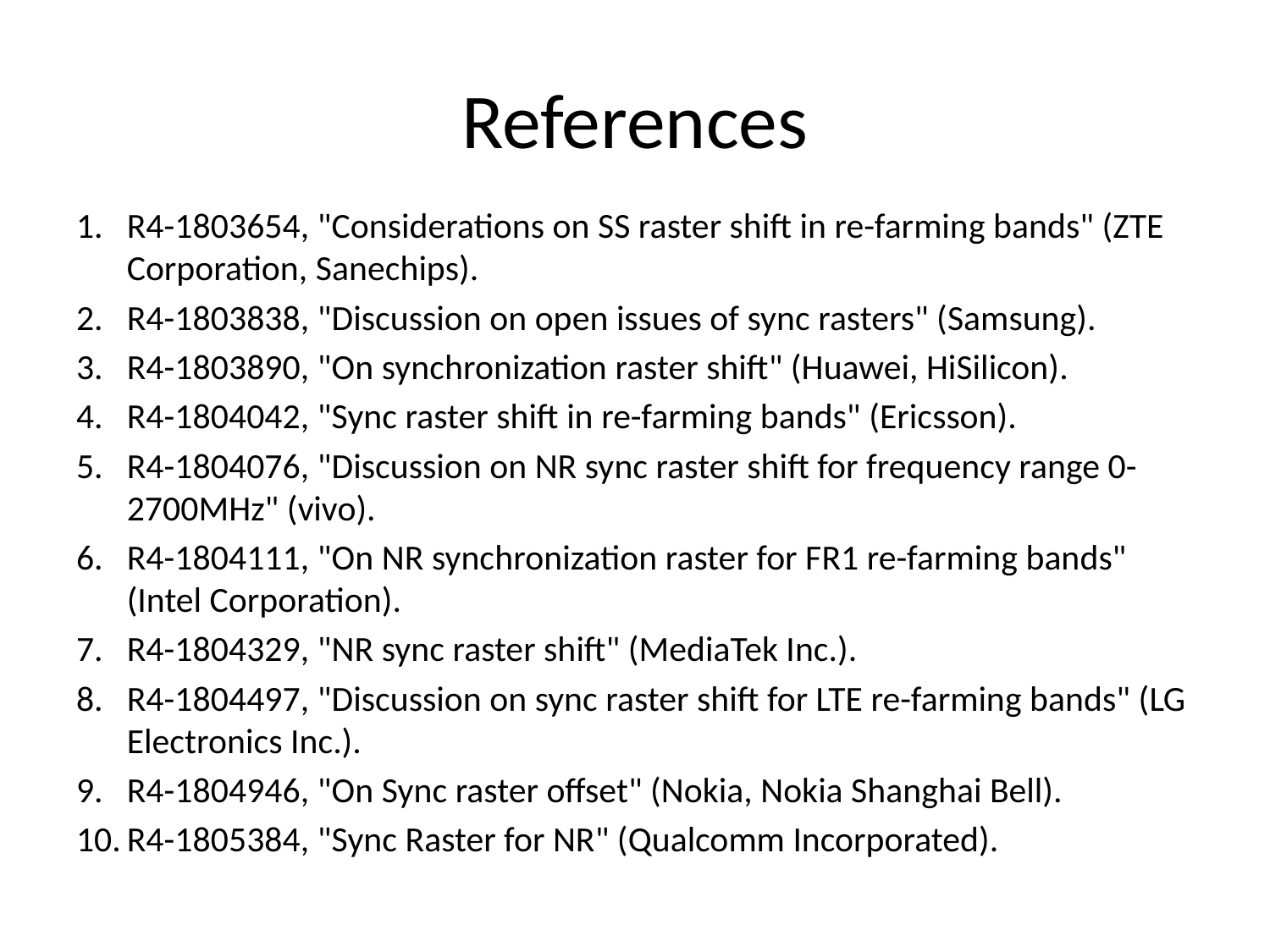

# References
R4-1803654, "Considerations on SS raster shift in re-farming bands" (ZTE Corporation, Sanechips).
R4-1803838, "Discussion on open issues of sync rasters" (Samsung).
R4-1803890, "On synchronization raster shift" (Huawei, HiSilicon).
R4-1804042, "Sync raster shift in re-farming bands" (Ericsson).
R4-1804076, "Discussion on NR sync raster shift for frequency range 0-2700MHz" (vivo).
R4-1804111, "On NR synchronization raster for FR1 re-farming bands" (Intel Corporation).
R4-1804329, "NR sync raster shift" (MediaTek Inc.).
R4-1804497, "Discussion on sync raster shift for LTE re-farming bands" (LG Electronics Inc.).
R4-1804946, "On Sync raster offset" (Nokia, Nokia Shanghai Bell).
R4-1805384, "Sync Raster for NR" (Qualcomm Incorporated).